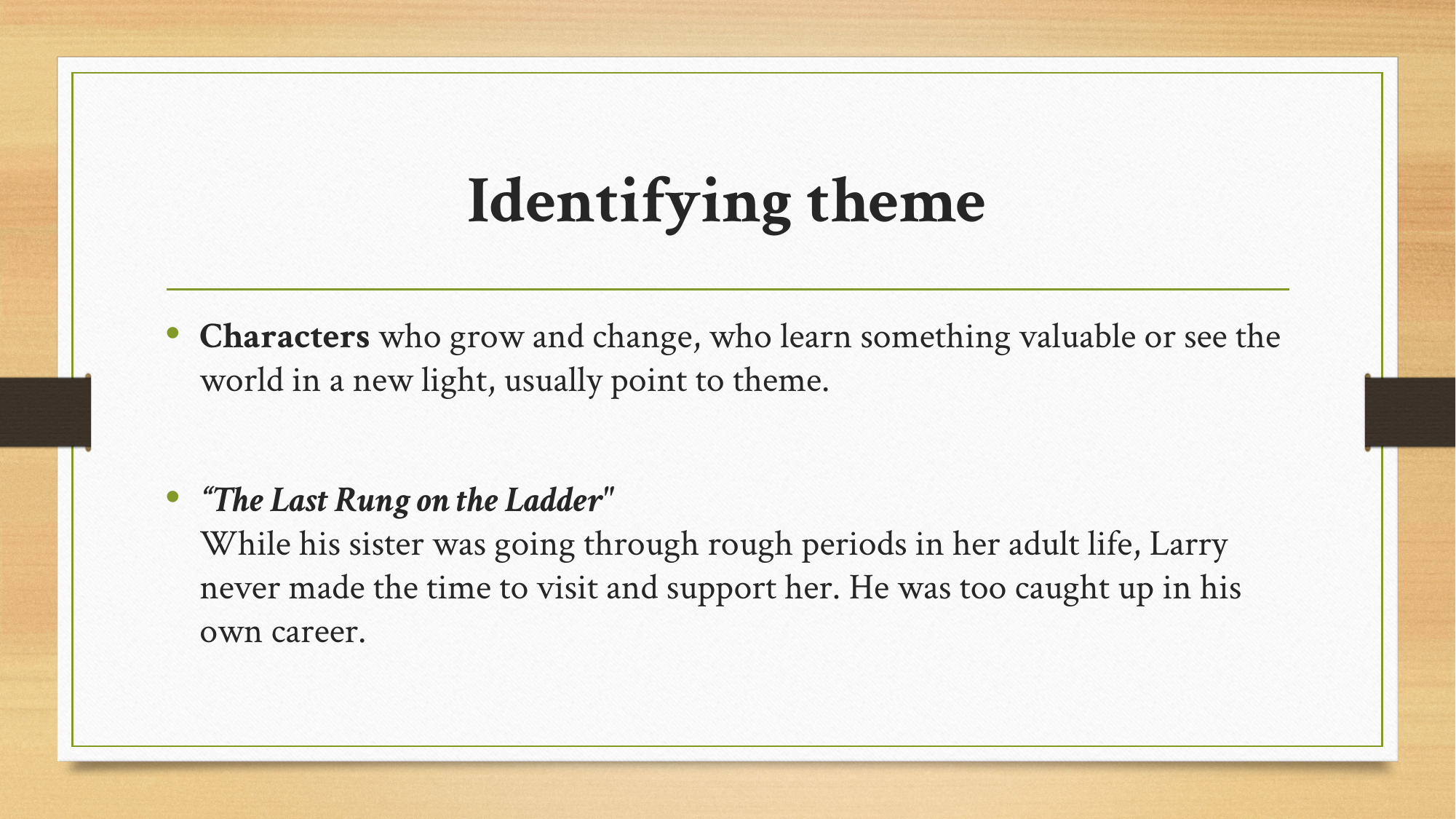

# Identifying theme
Characters who grow and change, who learn something valuable or see the world in a new light, usually point to theme.

“The Last Rung on the Ladder"
While his sister was going through rough periods in her adult life, Larry never made the time to visit and support her. He was too caught up in his own career.